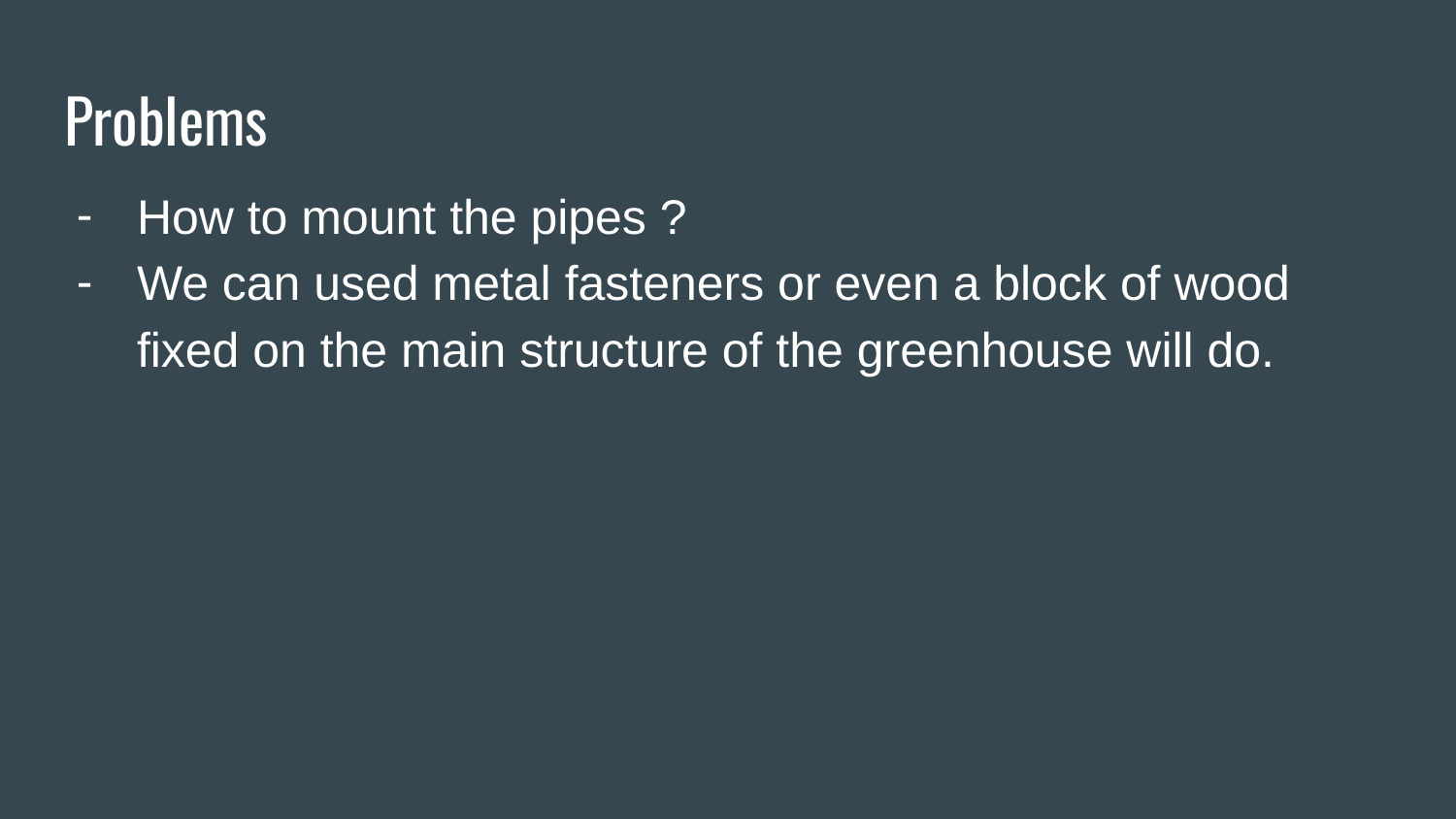

# Problems
How to mount the pipes ?
We can used metal fasteners or even a block of wood fixed on the main structure of the greenhouse will do.